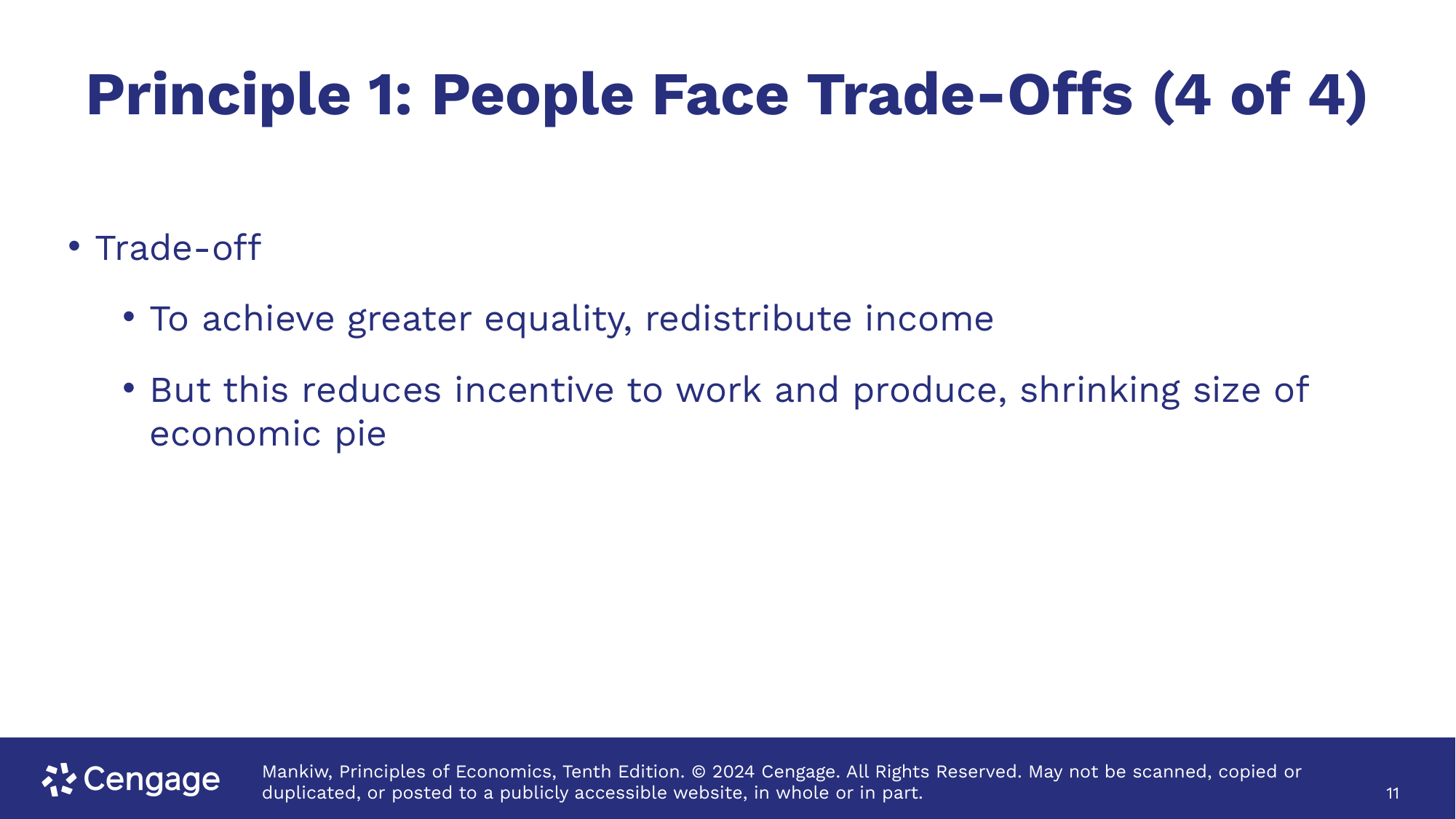

# Principle 1: People Face Trade-Offs (4 of 4)
Trade-off
To achieve greater equality, redistribute income
But this reduces incentive to work and produce, shrinking size of economic pie